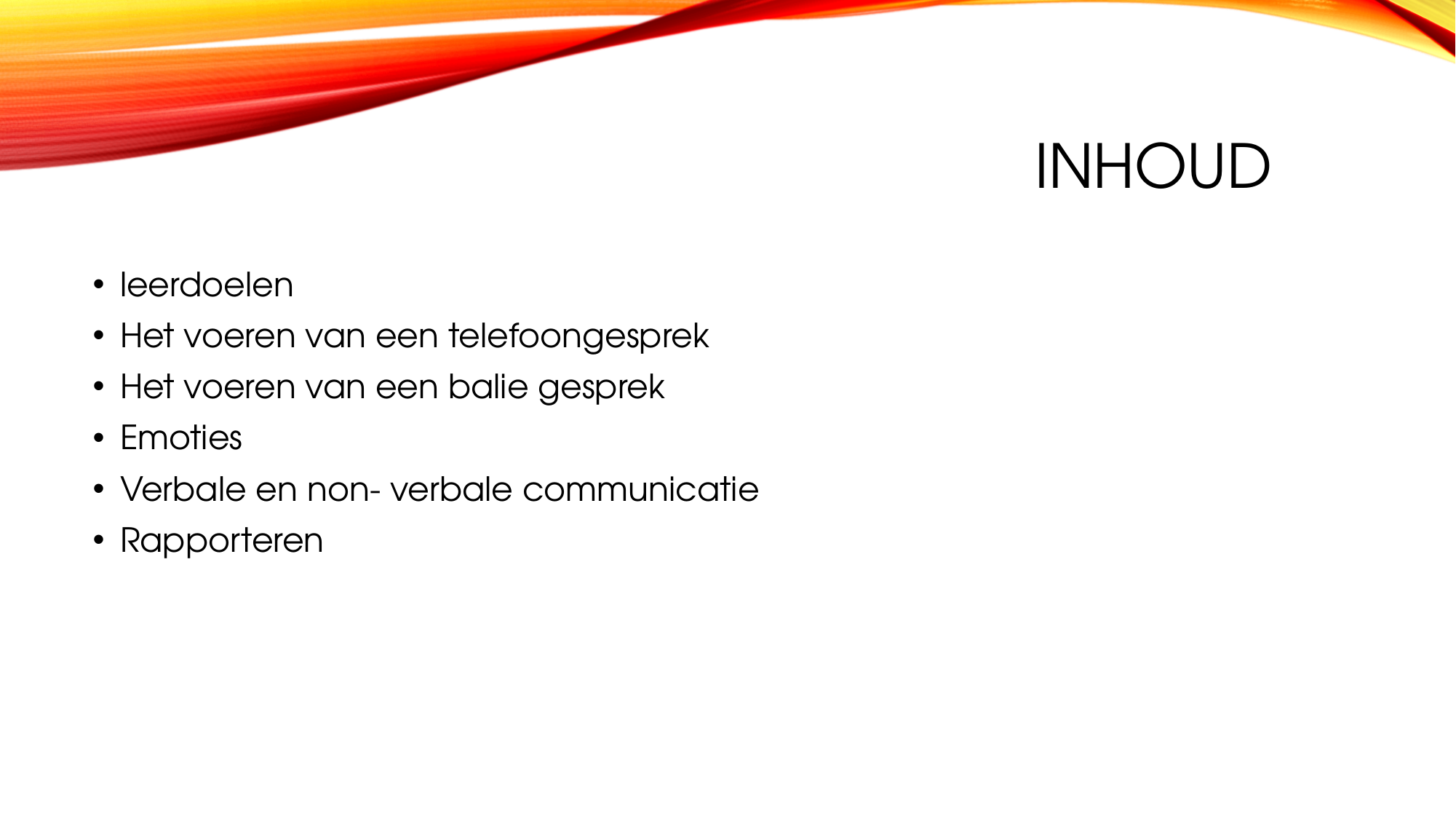

# Inhoud
leerdoelen
Het voeren van een telefoongesprek
Het voeren van een balie gesprek
Emoties
Verbale en non- verbale communicatie
Rapporteren